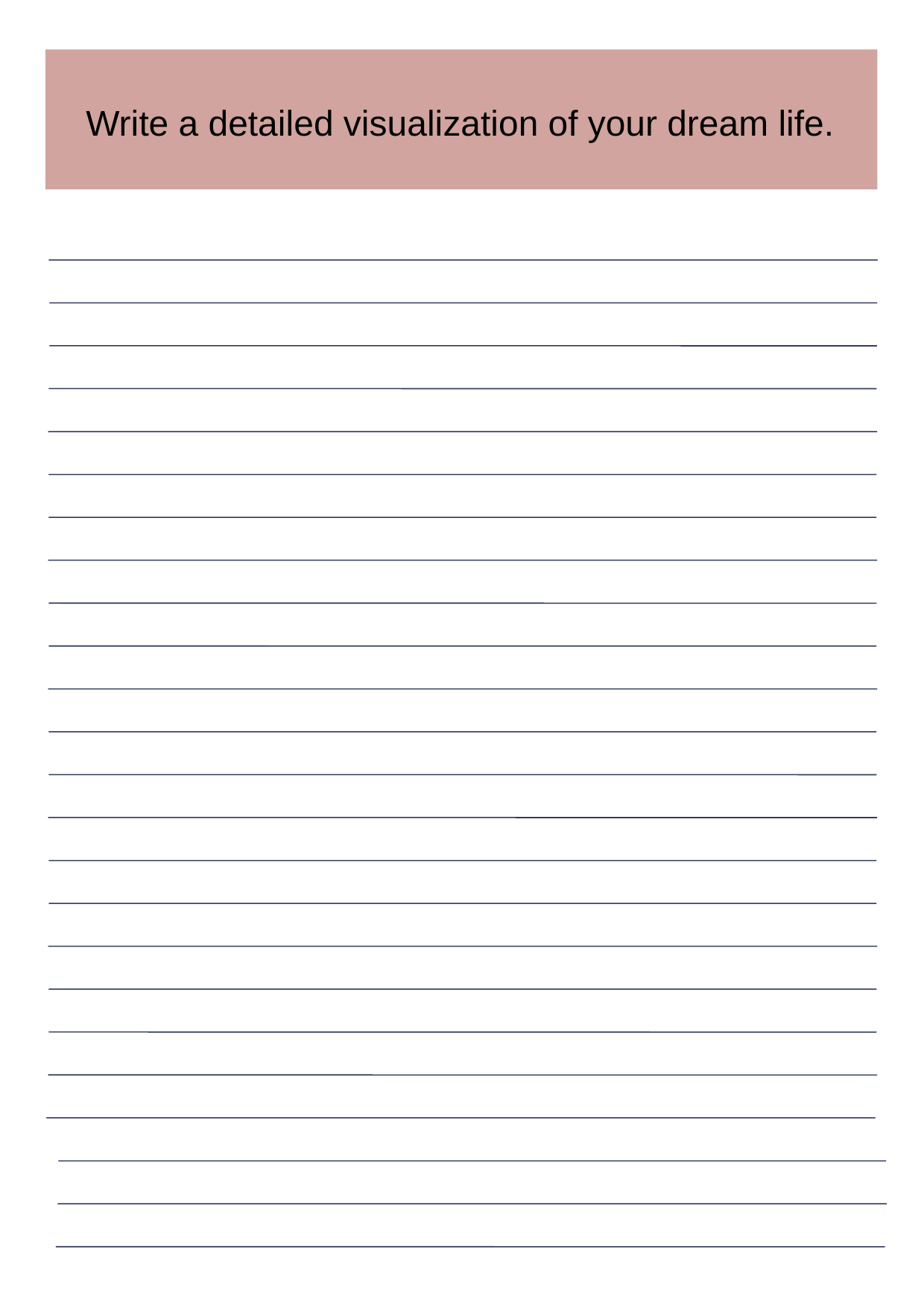

Write a detailed visualization of your dream life.